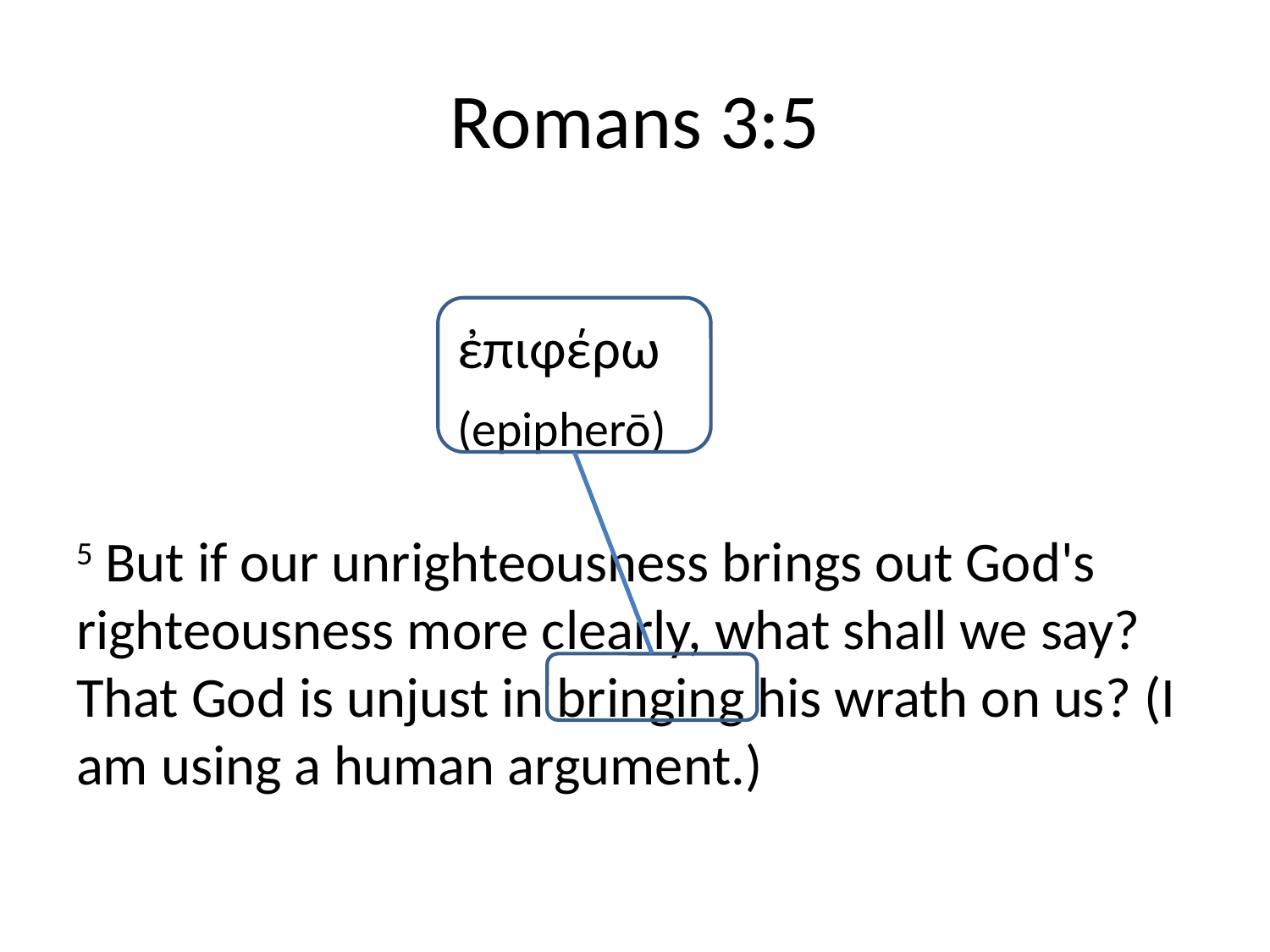

# Romans 3:5

			ἐπιφέρω
			(epipherō)

5 But if our unrighteousness brings out God's righteousness more clearly, what shall we say? That God is unjust in bringing his wrath on us? (I am using a human argument.)